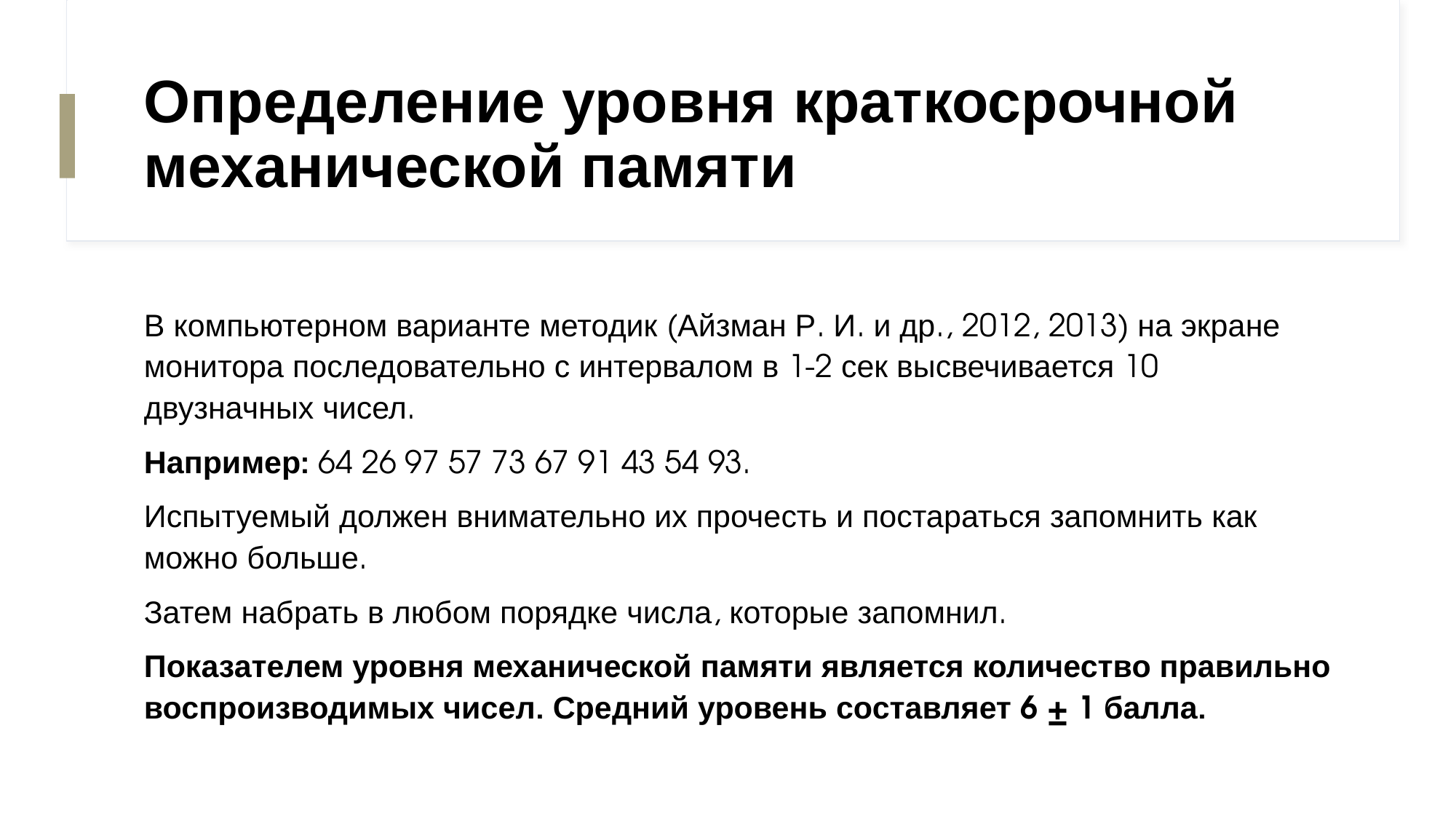

# Определение уровня краткосрочной механической памяти
В компьютерном варианте методик (Айзман Р. И. и др., 2012, 2013) на экране монитора последовательно с интервалом в 1-2 сек высвечивается 10 двузначных чисел.
Например: 64 26 97 57 73 67 91 43 54 93.
Испытуемый должен внимательно их прочесть и постараться запомнить как можно больше.
Затем набрать в любом порядке числа, которые запомнил.
Показателем уровня механической памяти является количество правильно воспроизводимых чисел. Средний уровень составляет 6 ± 1 балла.